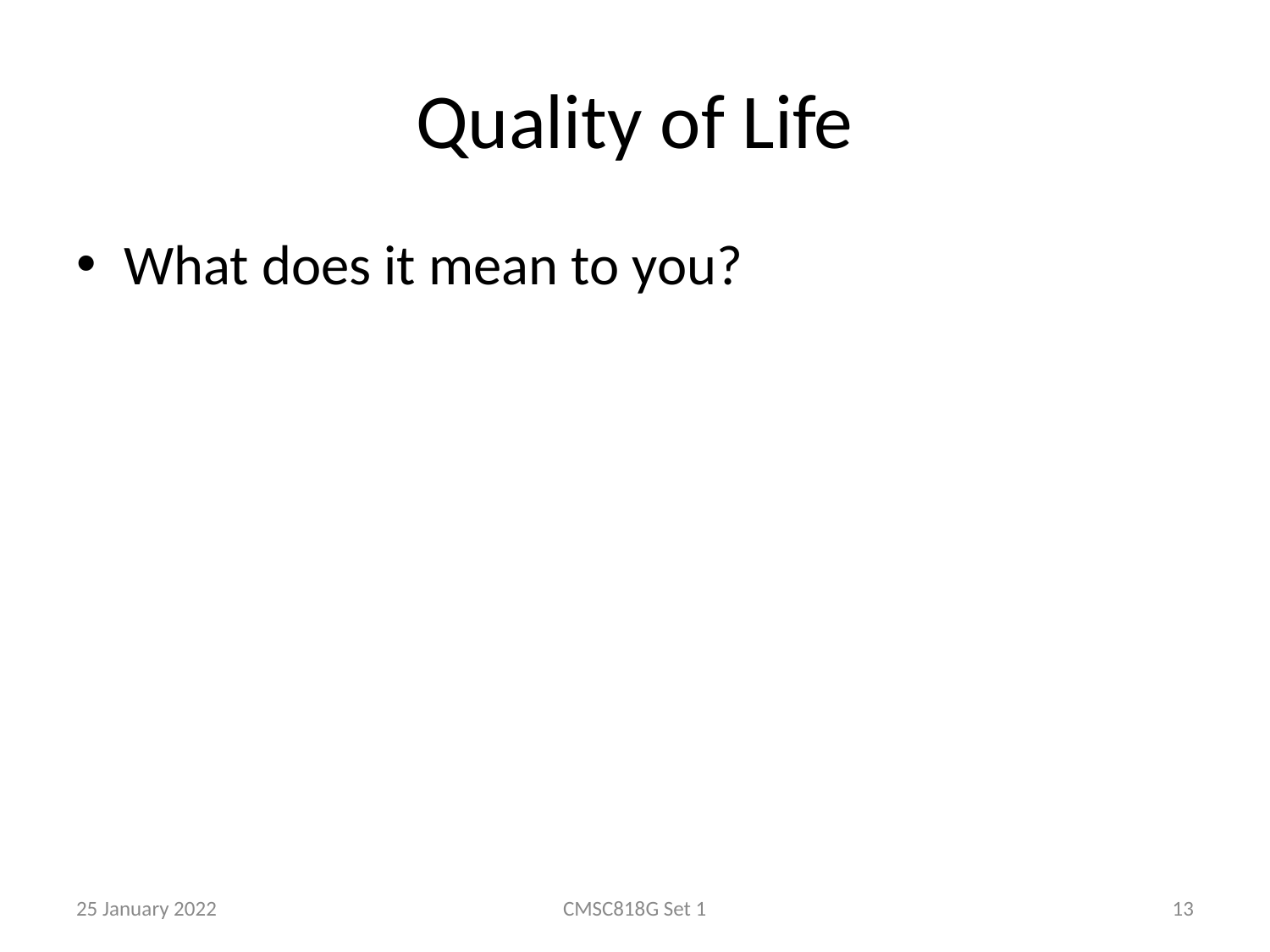

# Quality of Life
What does it mean to you?
25 January 2022
CMSC818G Set 1
13